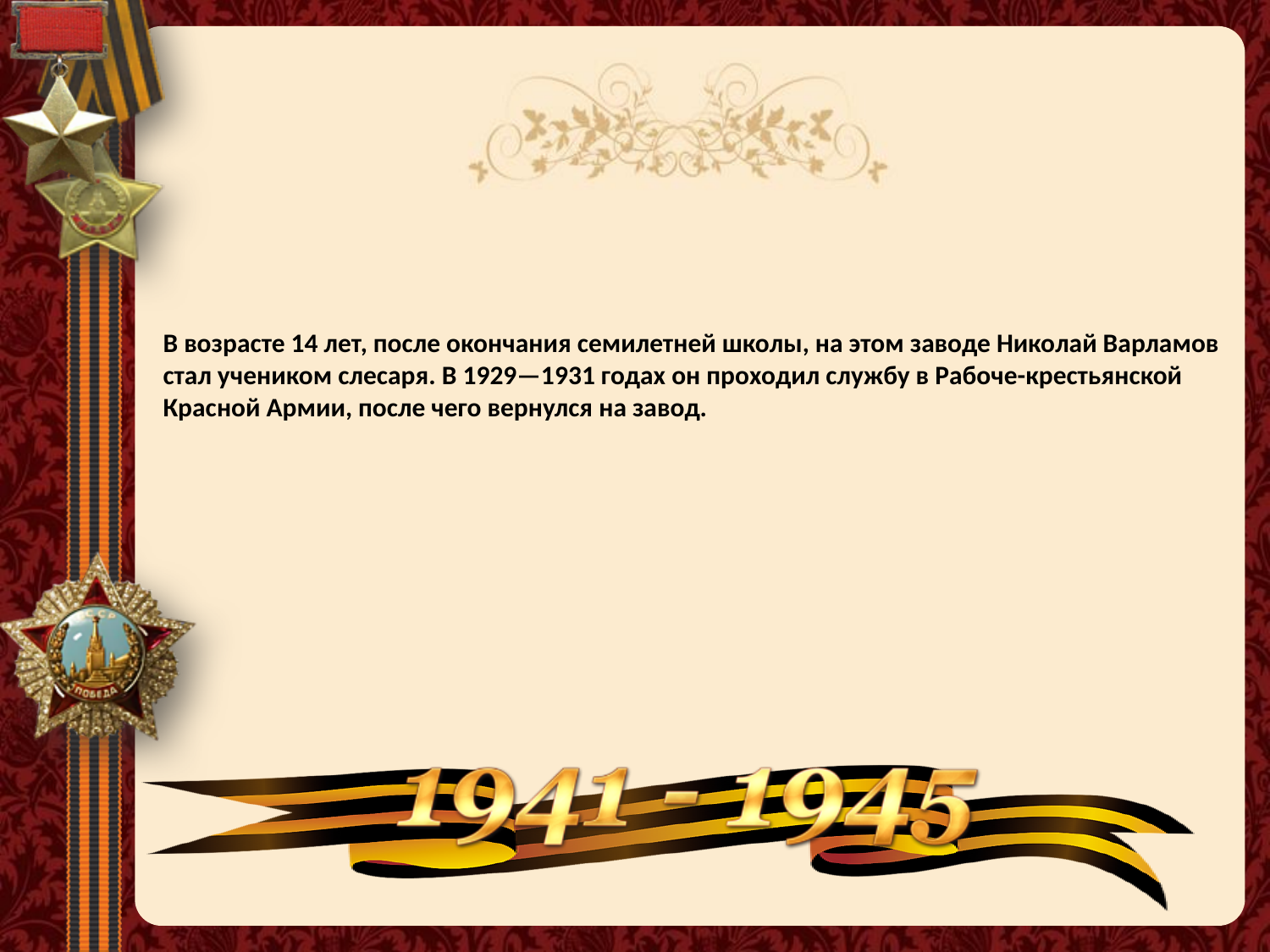

# В возрасте 14 лет, после окончания семилетней школы, на этом заводе Николай Варламов стал учеником слесаря. В 1929—1931 годах он проходил службу в Рабоче-крестьянской Красной Армии, после чего вернулся на завод.